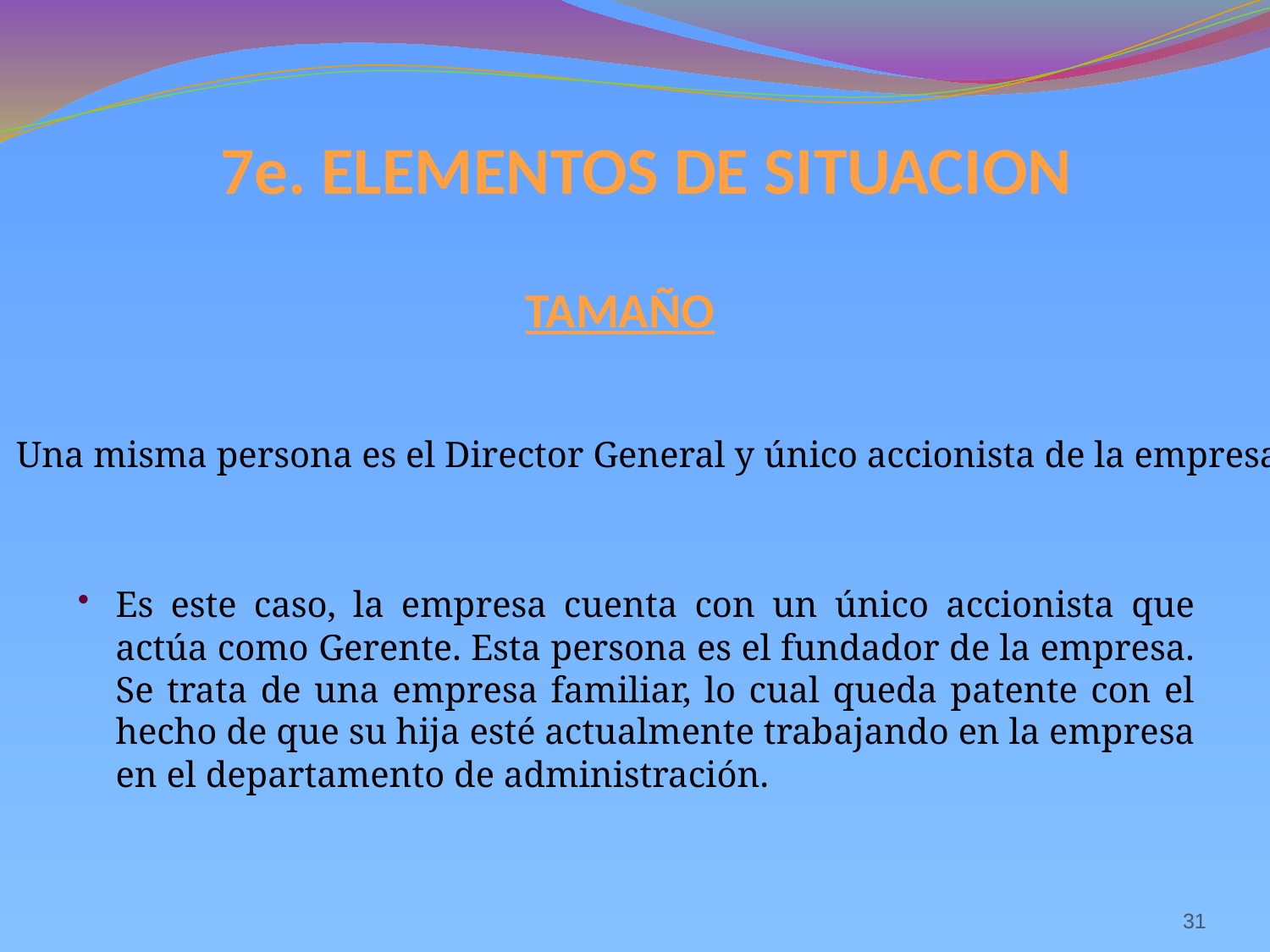

7e. ELEMENTOS DE SITUACION
TAMAÑO
 Una misma persona es el Director General y único accionista de la empresa.
Es este caso, la empresa cuenta con un único accionista que actúa como Gerente. Esta persona es el fundador de la empresa. Se trata de una empresa familiar, lo cual queda patente con el hecho de que su hija esté actualmente trabajando en la empresa en el departamento de administración.
31